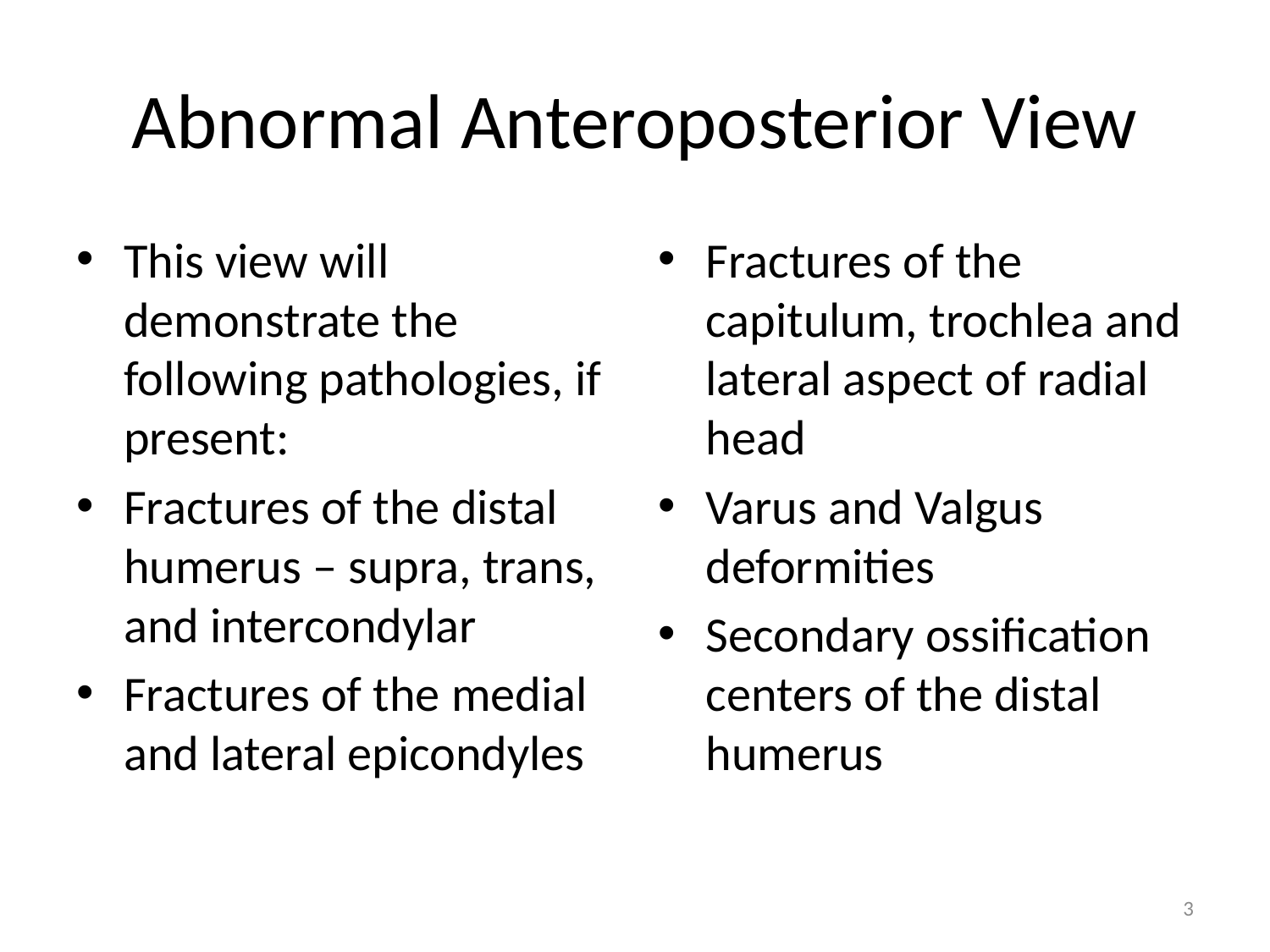

# Abnormal Anteroposterior View
This view will demonstrate the following pathologies, if present:
Fractures of the distal humerus – supra, trans, and intercondylar
Fractures of the medial and lateral epicondyles
Fractures of the capitulum, trochlea and lateral aspect of radial head
Varus and Valgus deformities
Secondary ossification centers of the distal humerus
3